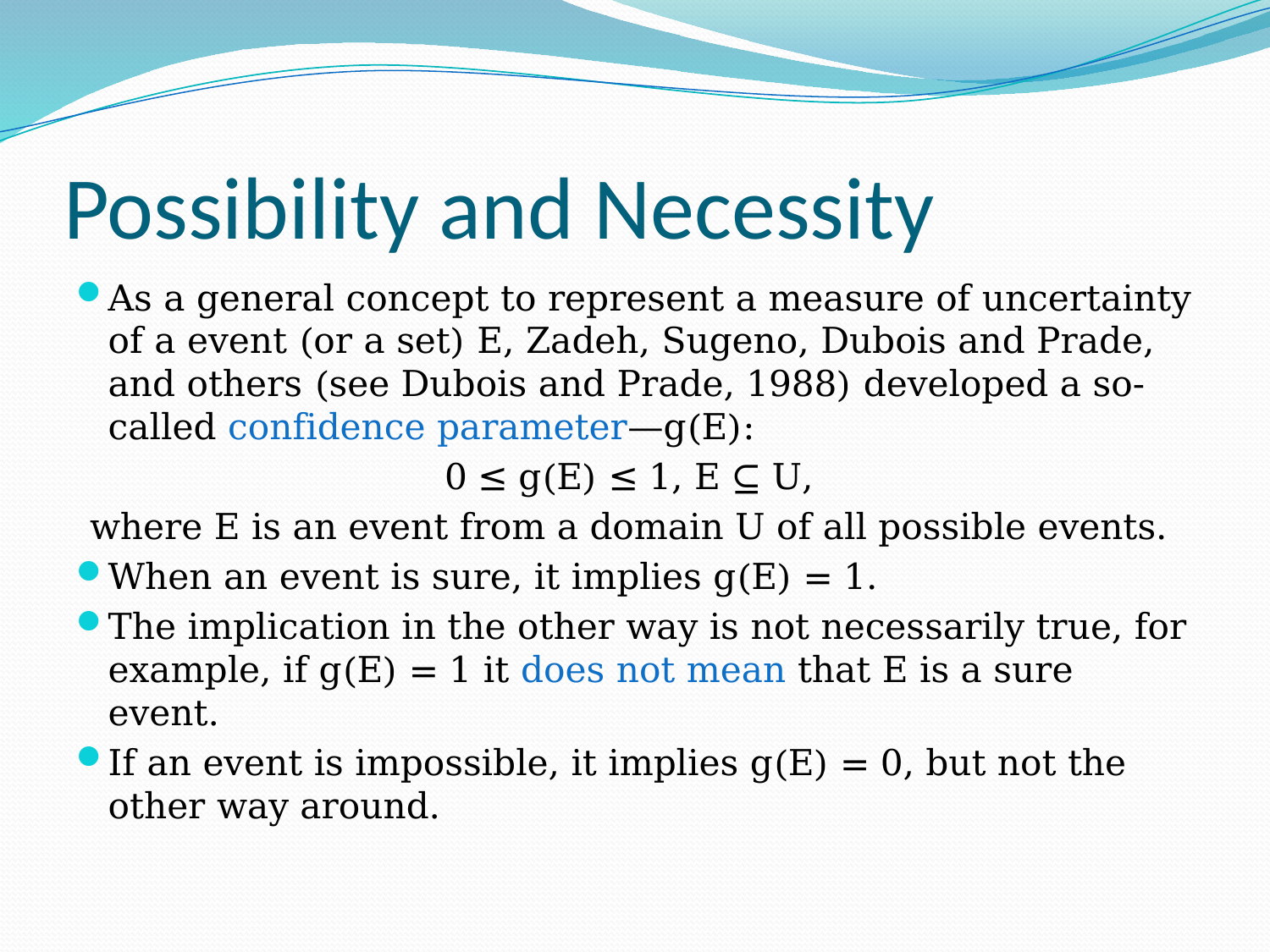

# Possibility and Necessity
As a general concept to represent a measure of uncertainty of a event (or a set) E, Zadeh, Sugeno, Dubois and Prade, and others (see Dubois and Prade, 1988) developed a so-called confidence parameter—g(E):
0 ≤ g(E) ≤ 1, E ⊆ U,
where E is an event from a domain U of all possible events.
When an event is sure, it implies g(E) = 1.
The implication in the other way is not necessarily true, for example, if g(E) = 1 it does not mean that E is a sure event.
If an event is impossible, it implies g(E) = 0, but not the other way around.